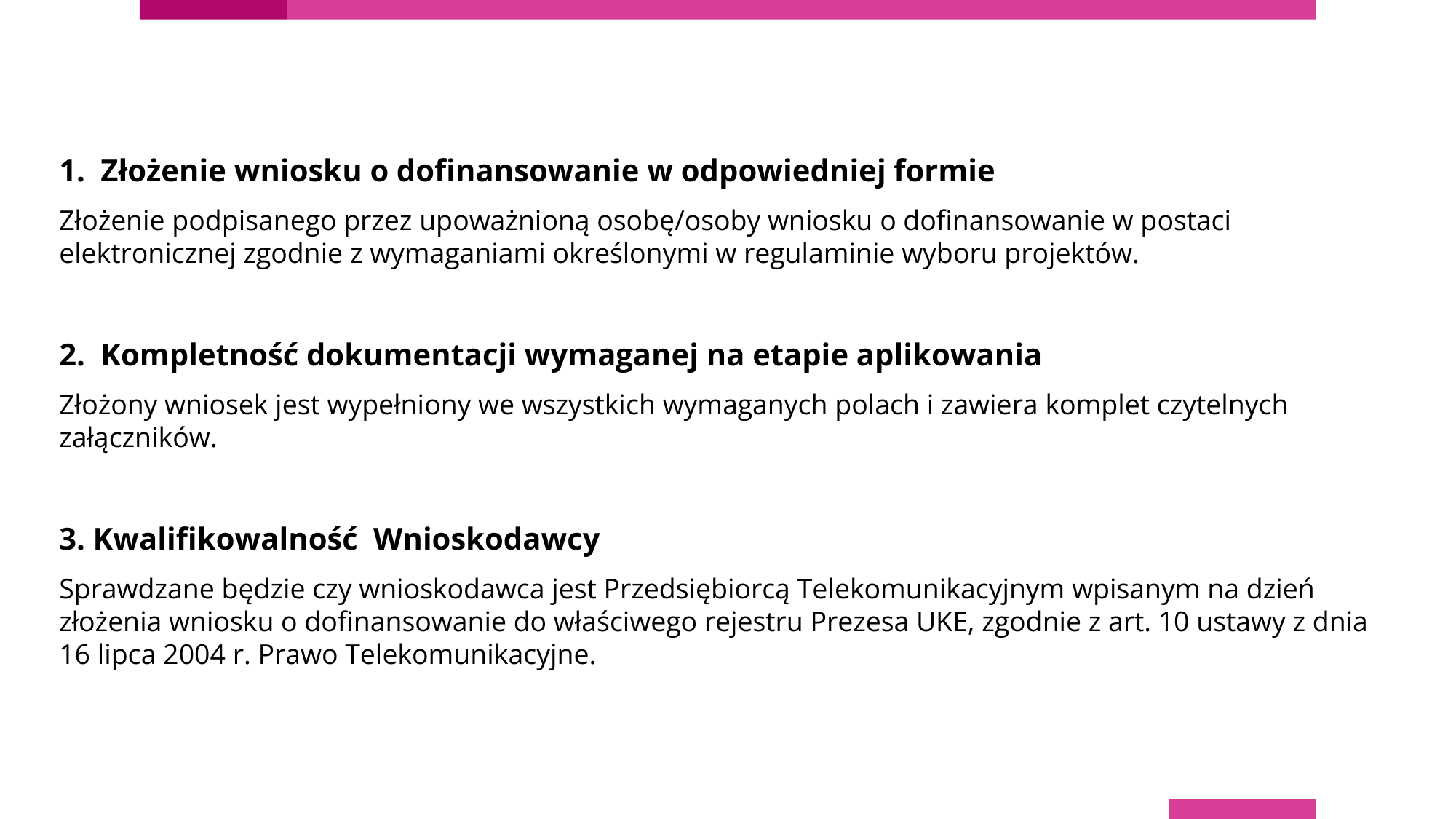

# Kryteria formalne
1.  Złożenie wniosku o dofinansowanie w odpowiedniej formie
Złożenie podpisanego przez upoważnioną osobę/osoby wniosku o dofinansowanie w postaci elektronicznej zgodnie z wymaganiami określonymi w regulaminie wyboru projektów.

2.  Kompletność dokumentacji wymaganej na etapie aplikowania
Złożony wniosek jest wypełniony we wszystkich wymaganych polach i zawiera komplet czytelnych załączników.

3. Kwalifikowalność  Wnioskodawcy
Sprawdzane będzie czy wnioskodawca jest Przedsiębiorcą Telekomunikacyjnym wpisanym na dzień złożenia wniosku o dofinansowanie do właściwego rejestru Prezesa UKE, zgodnie z art. 10 ustawy z dnia 16 lipca 2004 r. Prawo Telekomunikacyjne.